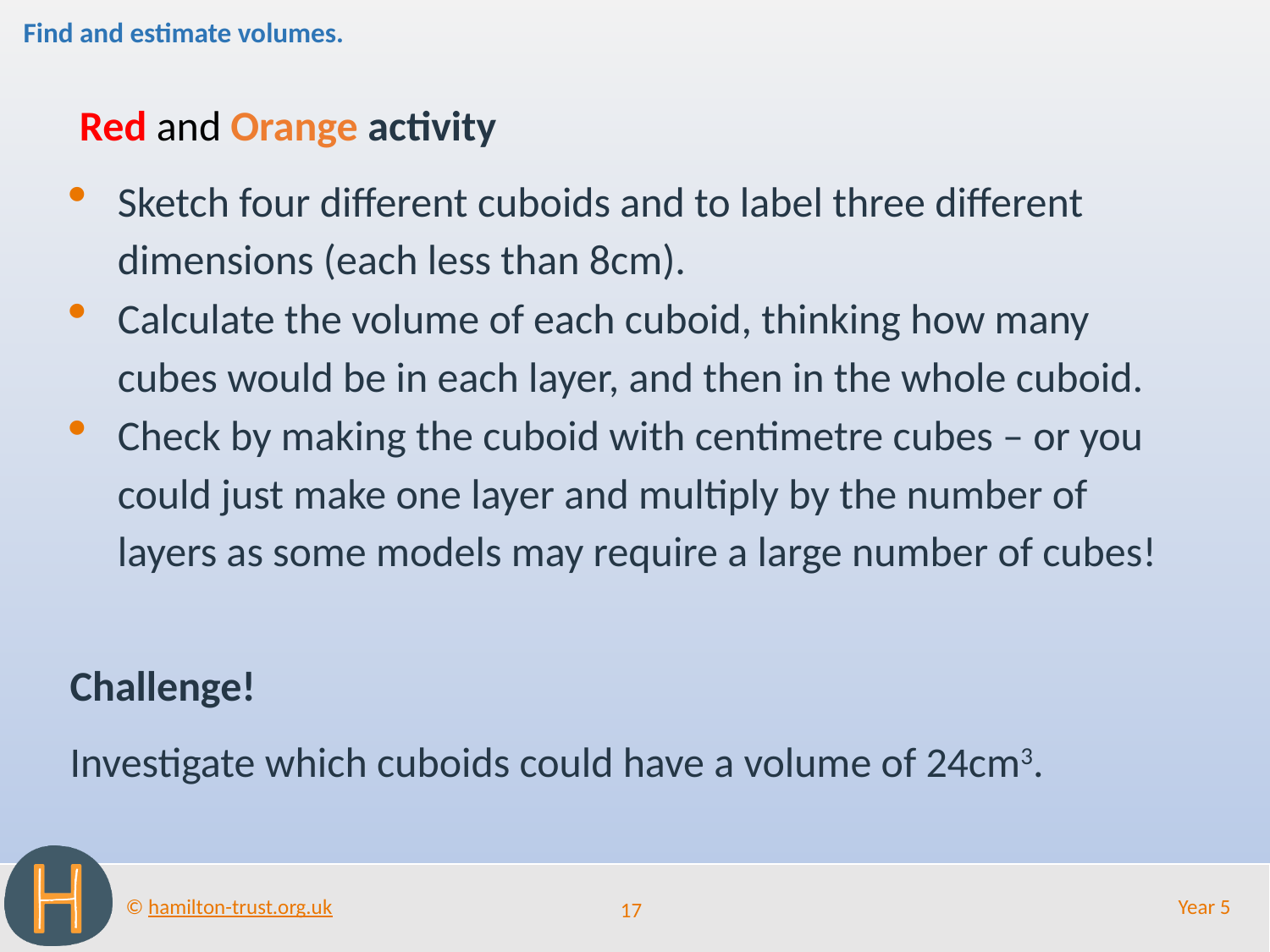

Find and estimate volumes.
 Red and Orange activity
Sketch four different cuboids and to label three different dimensions (each less than 8cm).
Calculate the volume of each cuboid, thinking how many cubes would be in each layer, and then in the whole cuboid.
Check by making the cuboid with centimetre cubes – or you could just make one layer and multiply by the number of layers as some models may require a large number of cubes!

Challenge!
Investigate which cuboids could have a volume of 24cm3.
17